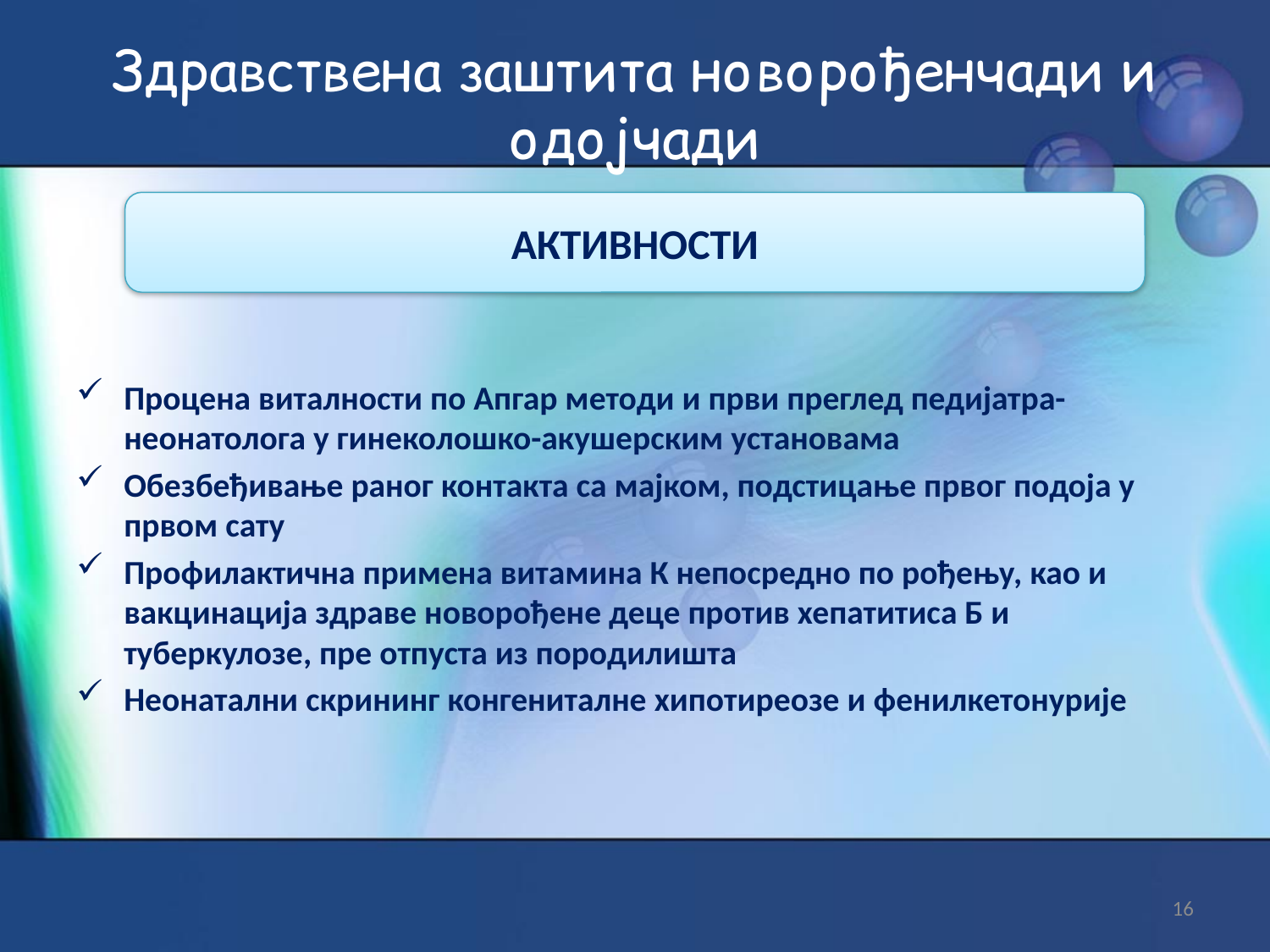

# Здравствена заштита новорођенчади и одојчади
АКТИВНОСТИ

Процена виталности по Апгар методи и први преглед педијатра-неонатолога у гинеколошко-акушерским установама
Обезбеђивање раног контакта са мајком, подстицање првог подоја у првом сату
Профилактична примена витамина К непосредно по рођењу, као и вакцинација здраве новорођене деце против хепатитиса Б и туберкулозе, пре отпуста из породилишта
Неонатални скрининг конгениталне хипотиреозе и фенилкетонурије
16